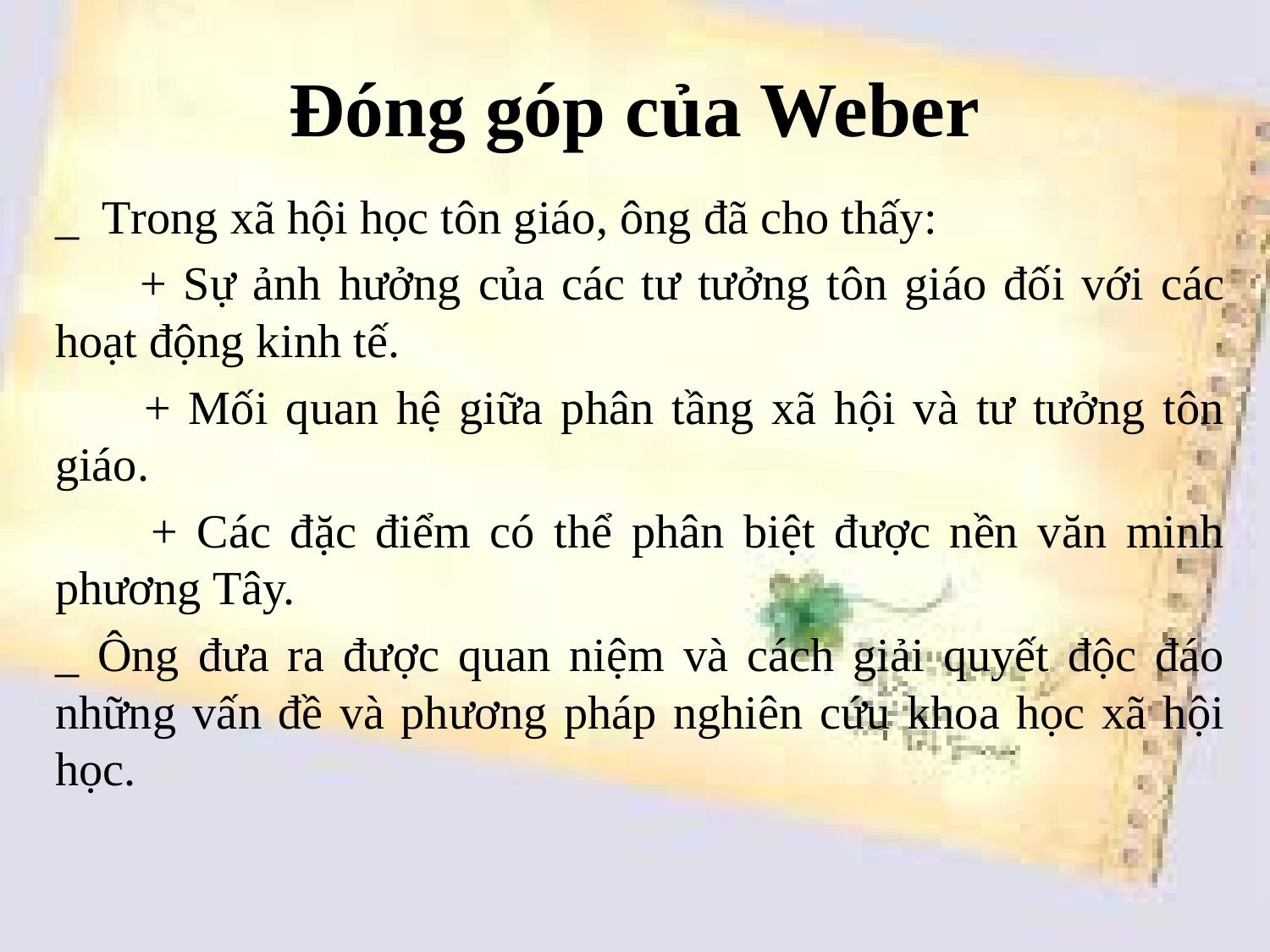

# Đóng góp của Weber
_  Trong xã hội học tôn giáo, ông đã cho thấy:
     + Sự ảnh hưởng của các tư tưởng tôn giáo đối với các hoạt động kinh tế.
     + Mối quan hệ giữa phân tầng xã hội và tư tưởng tôn giáo.
     + Các đặc điểm có thể phân biệt được nền văn minh phương Tây.
_ Ông đưa ra được quan niệm và cách giải quyết độc đáo những vấn đề và phương pháp nghiên cứu khoa học xã hội học.